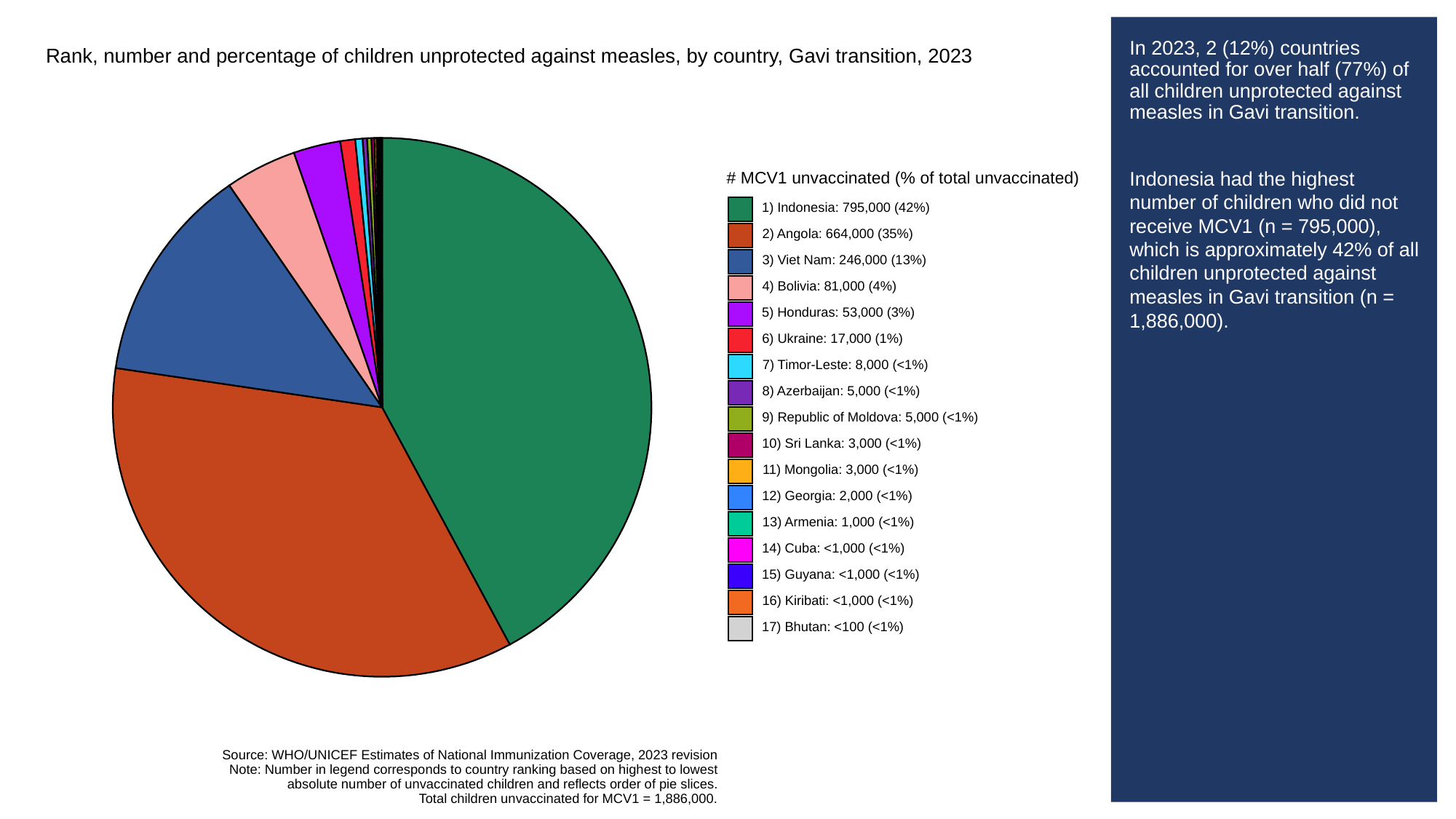

# In 2023, 2 (12%) countries accounted for over half (77%) of all children unprotected against measles in Gavi transition.

Indonesia had the highest number of children who did not receive MCV1 (n = 795,000), which is approximately 42% of all children unprotected against measles in Gavi transition (n = 1,886,000).

Rank, number and percentage of children unprotected against measles, by country, Gavi transition, 2023

# MCV1 unvaccinated (% of total unvaccinated)

1) Indonesia: 795,000 (42%)

2) Angola: 664,000 (35%)

3) Viet Nam: 246,000 (13%)

4) Bolivia: 81,000 (4%)

5) Honduras: 53,000 (3%)

6) Ukraine: 17,000 (1%)

7) Timor-Leste: 8,000 (<1%)

8) Azerbaijan: 5,000 (<1%)

9) Republic of Moldova: 5,000 (<1%)

10) Sri Lanka: 3,000 (<1%)

11) Mongolia: 3,000 (<1%)

12) Georgia: 2,000 (<1%)

13) Armenia: 1,000 (<1%)

14) Cuba: <1,000 (<1%)

15) Guyana: <1,000 (<1%)

16) Kiribati: <1,000 (<1%)

17) Bhutan: <100 (<1%)
Source: WHO/UNICEF Estimates of National Immunization Coverage, 2023 revision
Note: Number in legend corresponds to country ranking based on highest to lowest
absolute number of unvaccinated children and reflects order of pie slices.
Total children unvaccinated for MCV1 = 1,886,000.